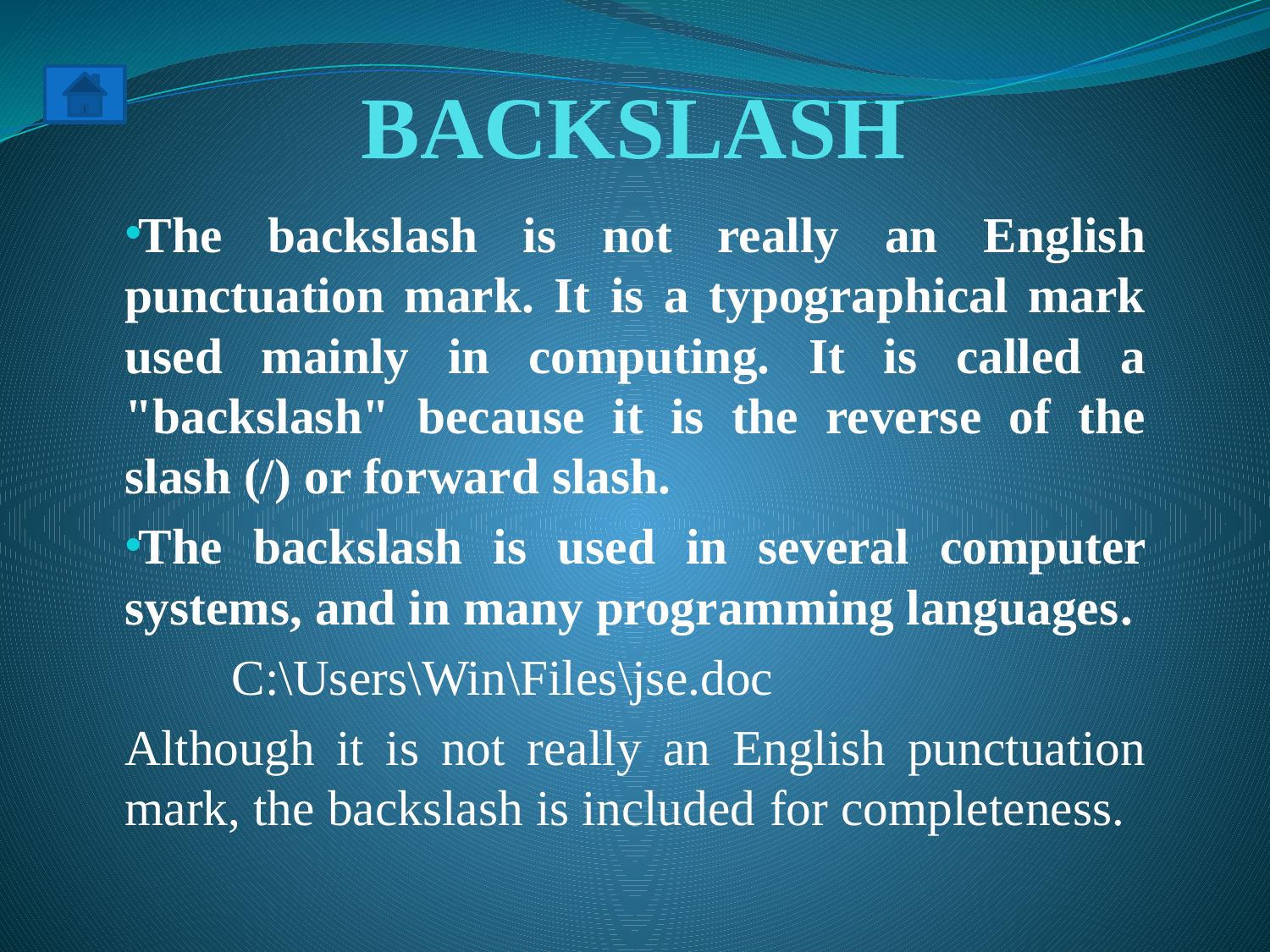

# BACKSLASH

The backslash is not really an English punctuation mark. It is a typographical mark used mainly in computing. It is called a "backslash" because it is the reverse of the slash (/) or forward slash.
The backslash is used in several computer systems, and in many programming languages.
	C:\Users\Win\Files\jse.doc
Although it is not really an English punctuation mark, the backslash is included for completeness.